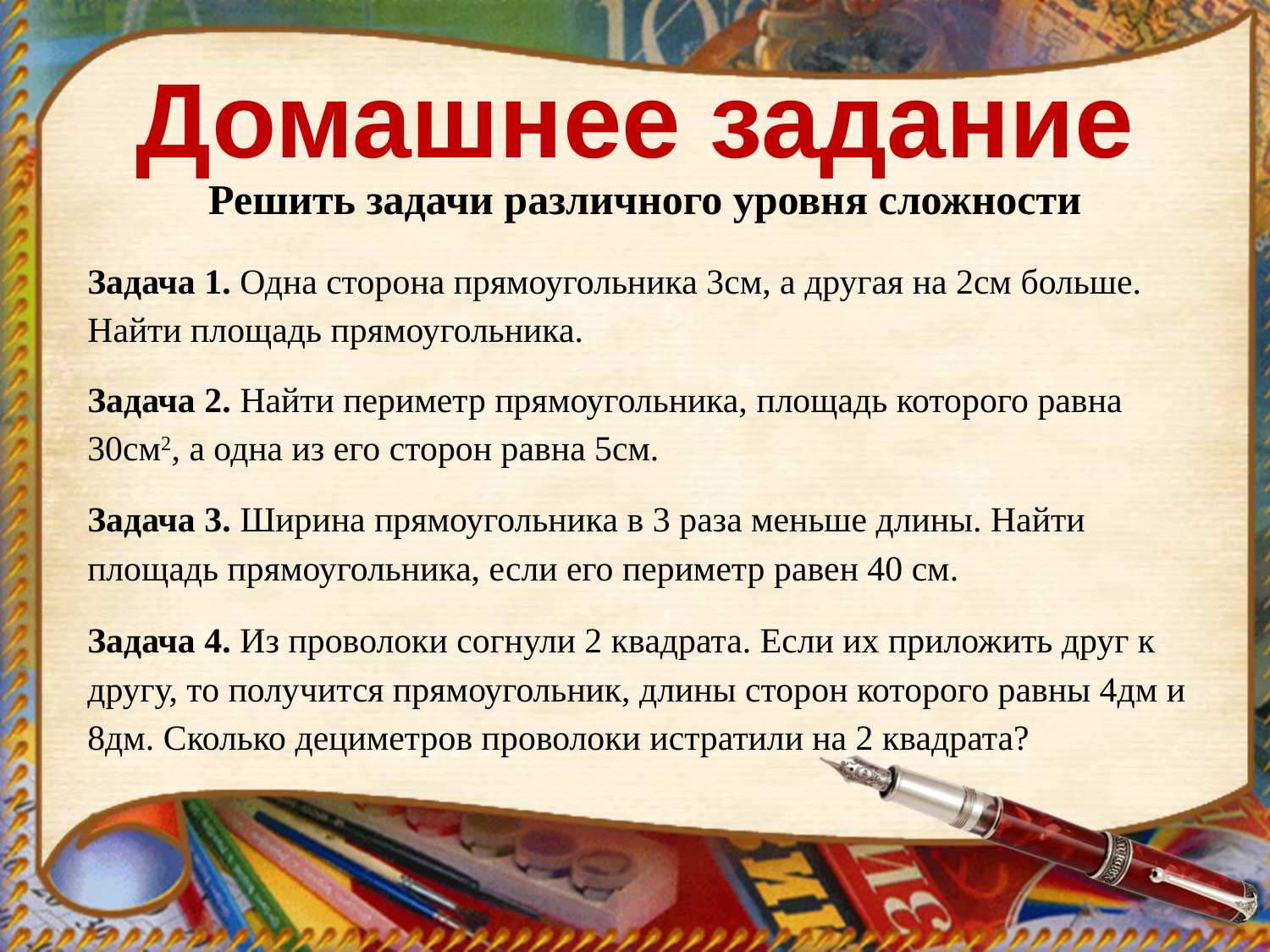

# Домашнее задание
Решить задачи различного уровня сложности
Задача 1. Одна сторона прямоугольника 3см, а другая на 2см больше. Найти площадь прямоугольника.

Задача 2. Найти периметр прямоугольника, площадь которого равна 30см2, а одна из его сторон равна 5см.

Задача 3. Ширина прямоугольника в 3 раза меньше длины. Найти площадь прямоугольника, если его периметр равен 40 см.

Задача 4. Из проволоки согнули 2 квадрата. Если их приложить друг к другу, то получится прямоугольник, длины сторон которого равны 4дм и 8дм. Сколько дециметров проволоки истратили на 2 квадрата?